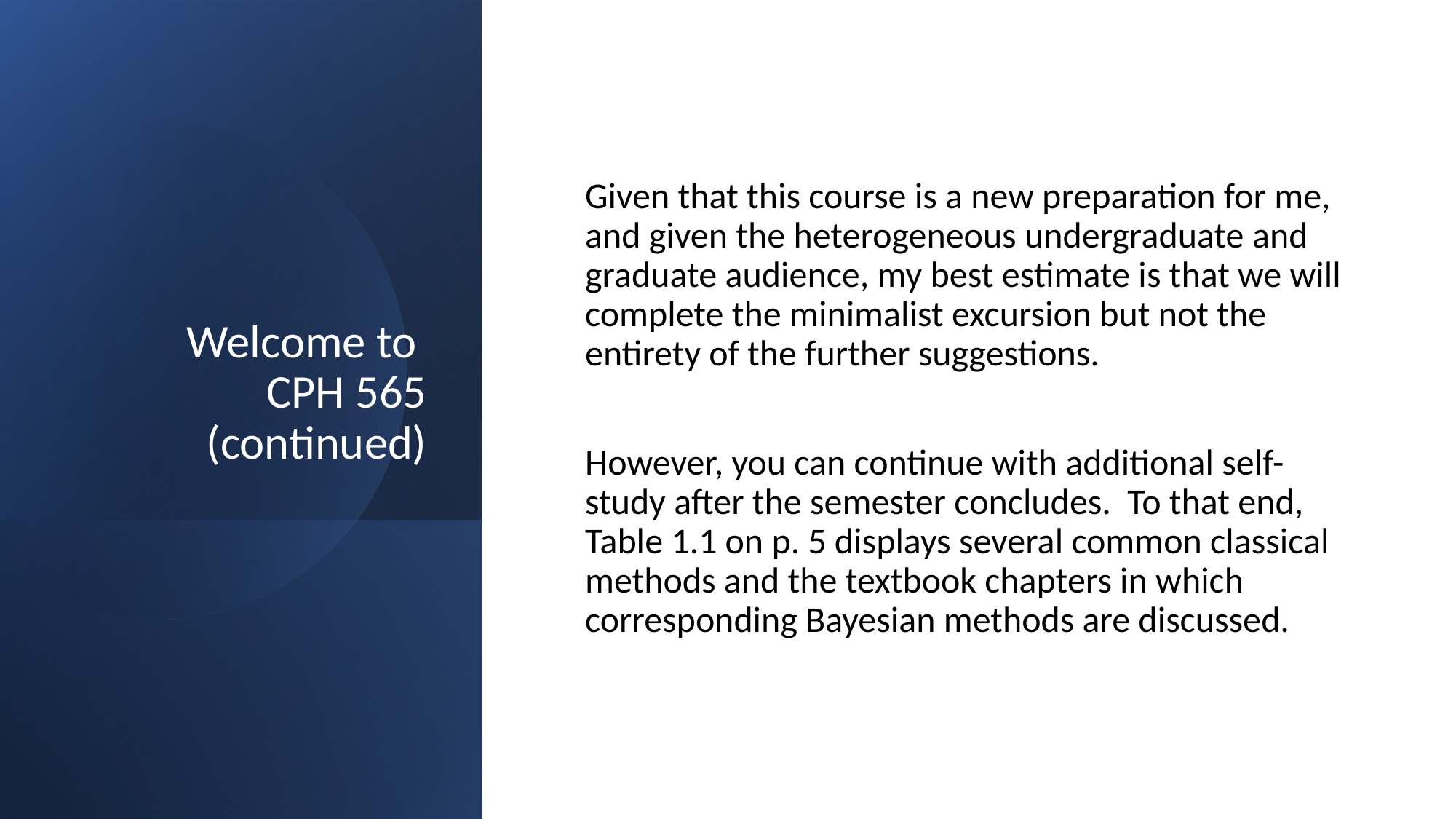

# Welcome to CPH 565 (continued)
Given that this course is a new preparation for me, and given the heterogeneous undergraduate and graduate audience, my best estimate is that we will complete the minimalist excursion but not the entirety of the further suggestions.

However, you can continue with additional self-study after the semester concludes.  To that end, Table 1.1 on p. 5 displays several common classical methods and the textbook chapters in which corresponding Bayesian methods are discussed.